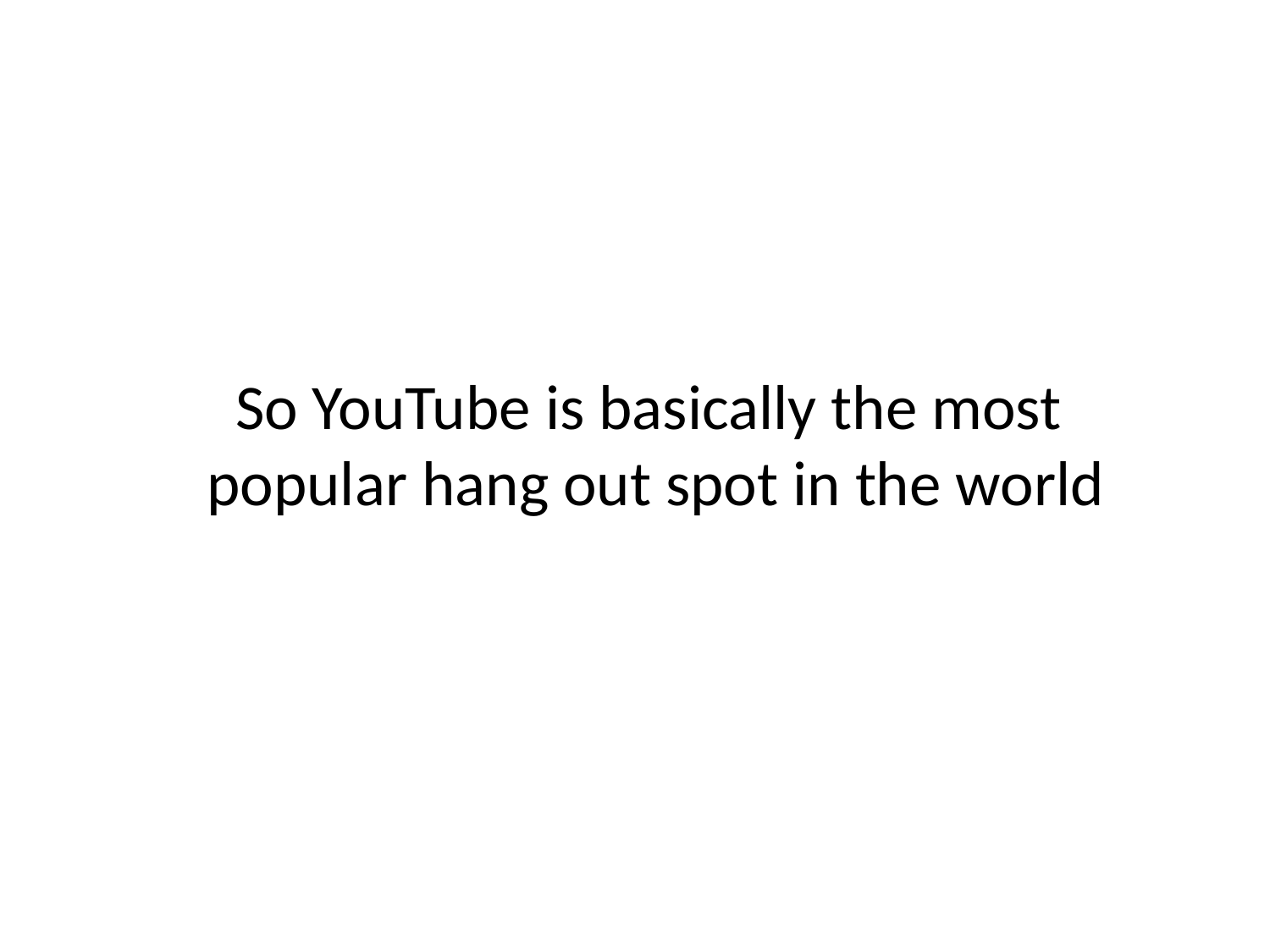

So YouTube is basically the most
popular hang out spot in the world